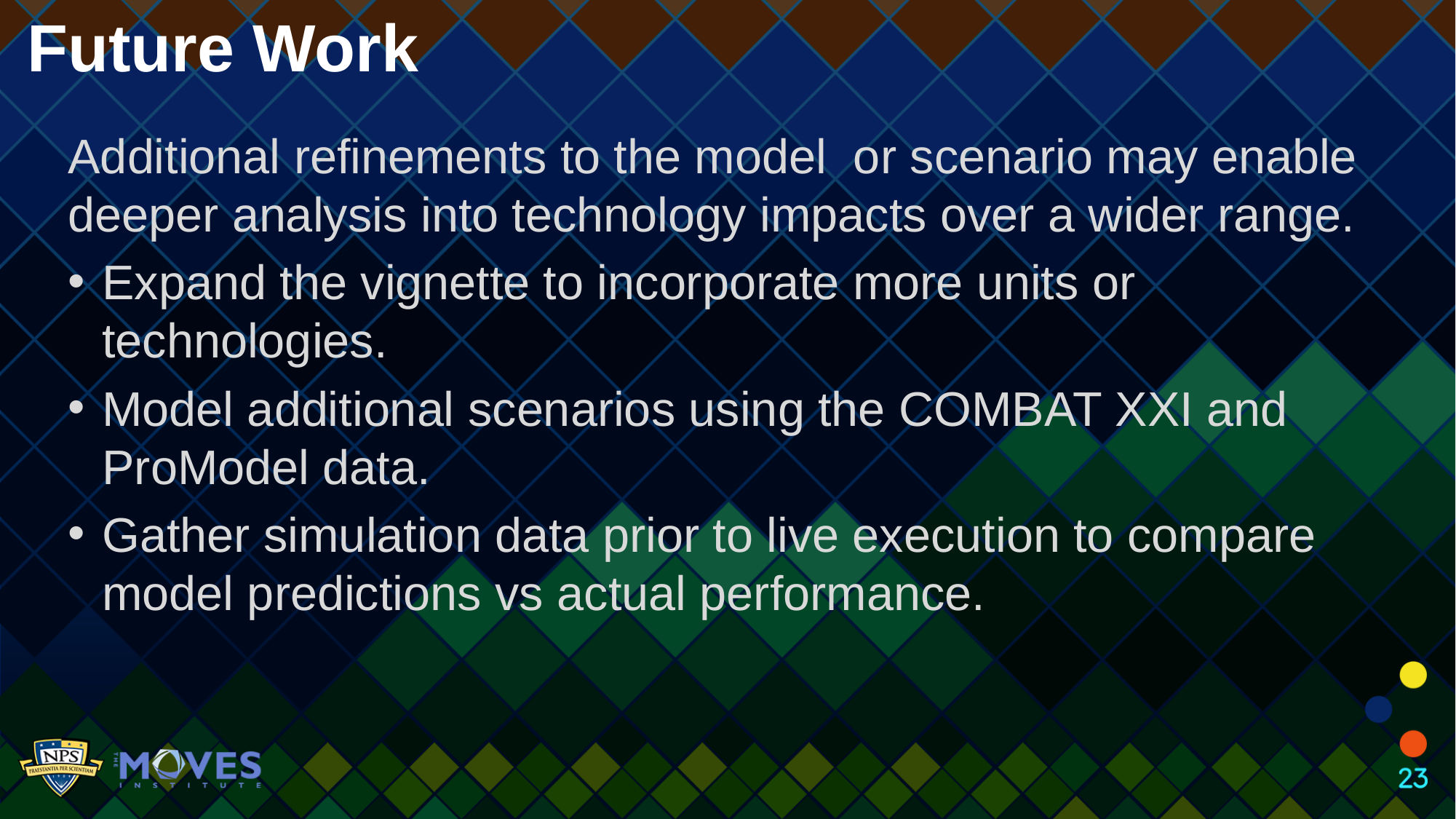

Future Work
Additional refinements to the model  or scenario may enable deeper analysis into technology impacts over a wider range.
Expand the vignette to incorporate more units or technologies.
Model additional scenarios using the COMBAT XXI and ProModel data.
Gather simulation data prior to live execution to compare model predictions vs actual performance.